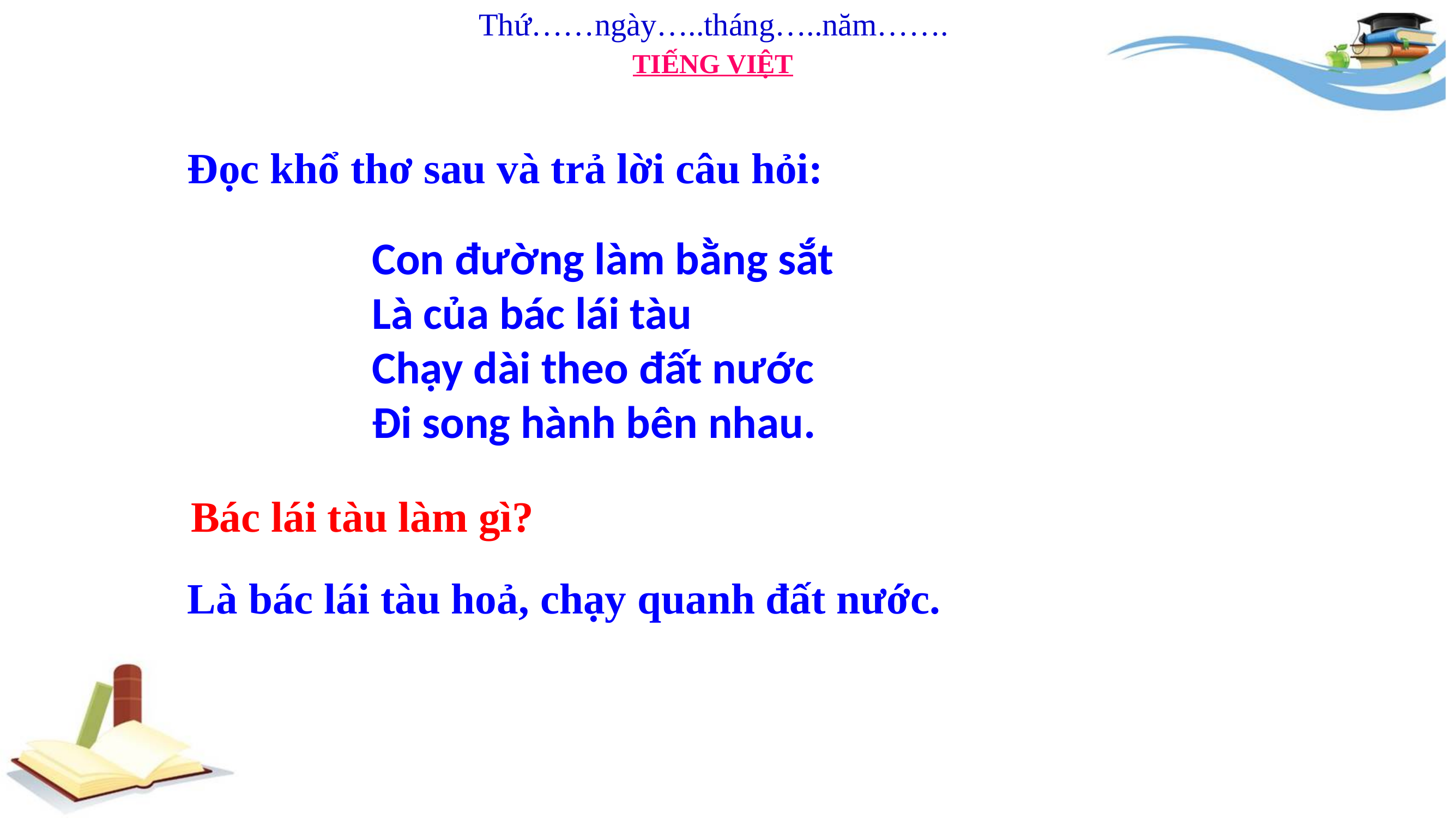

Thứ……ngày…..tháng…..năm…….
TIẾNG VIỆT
Đọc khổ thơ sau và trả lời câu hỏi:
Con đường làm bằng sắt
Là của bác lái tàu
Chạy dài theo đất nước
Đi song hành bên nhau.
Bác lái tàu làm gì?
Là bác lái tàu hoả, chạy quanh đất nước.